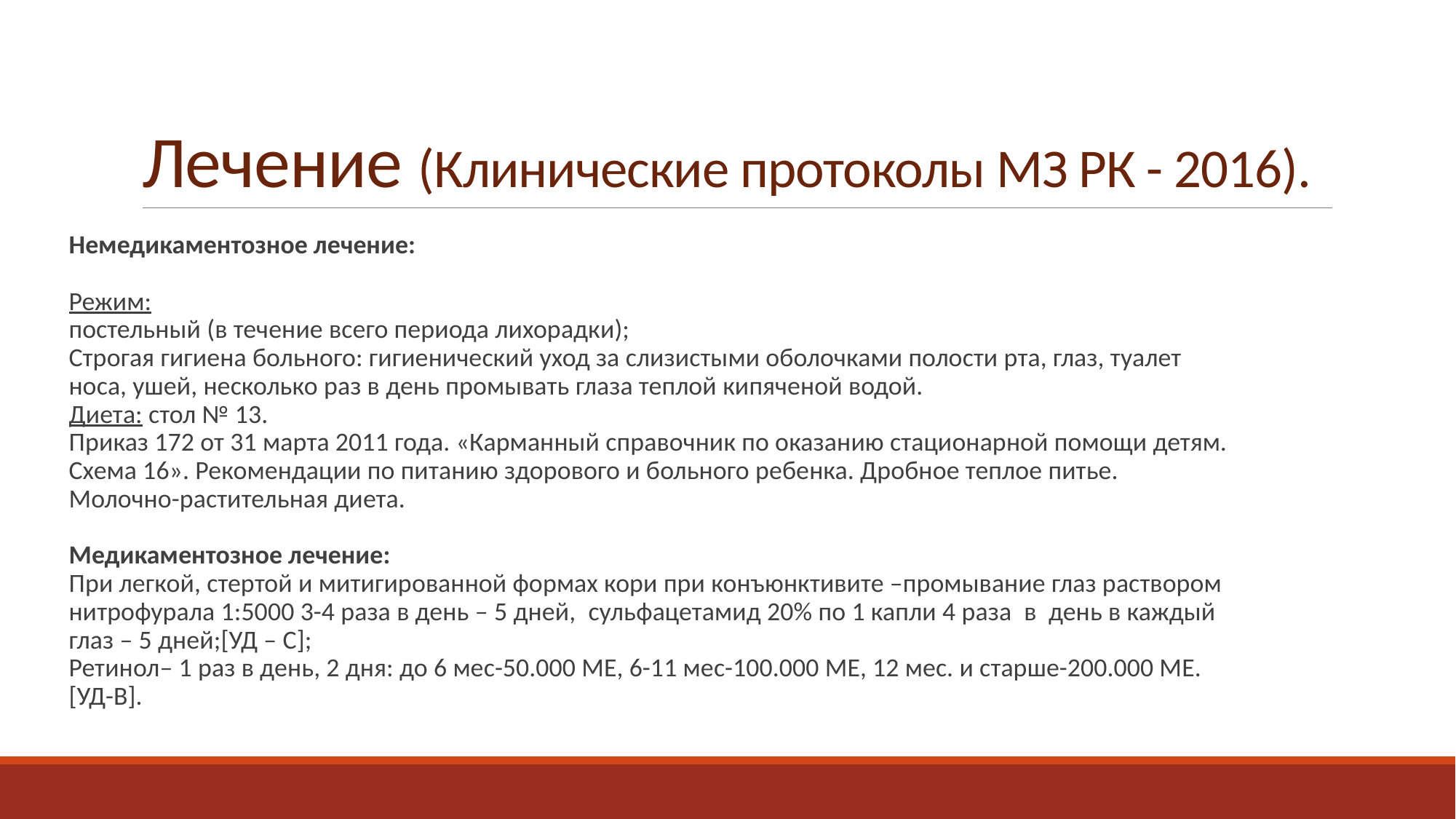

# Лечение (Клинические протоколы МЗ РК - 2016).
Немедикаментозное лечение:
Режим:
постельный (в течение всего периода лихорадки);
Строгая гигиена больного: гигиенический уход за слизистыми оболочками полости рта, глаз, туалет носа, ушей, несколько раз в день промывать глаза теплой кипяченой водой.
Диета: стол № 13.
Приказ 172 от 31 марта 2011 года. «Карманный справочник по оказанию стационарной помощи детям. Схема 16». Рекомендации по питанию здорового и больного ребенка. Дробное теплое питье. Молочно-растительная диета.
Медикаментозное лечение:
При легкой, стертой и митигированной формах кори при конъюнктивите –промывание глаз раствором нитрофурала 1:5000 3-4 раза в день – 5 дней,  сульфацетамид 20% по 1 капли 4 раза  в  день в каждый глаз – 5 дней;[УД – C];
Ретинол– 1 раз в день, 2 дня: до 6 мес-50.000 МЕ, 6-11 мес-100.000 МЕ, 12 мес. и старше-200.000 МЕ. [УД-В].